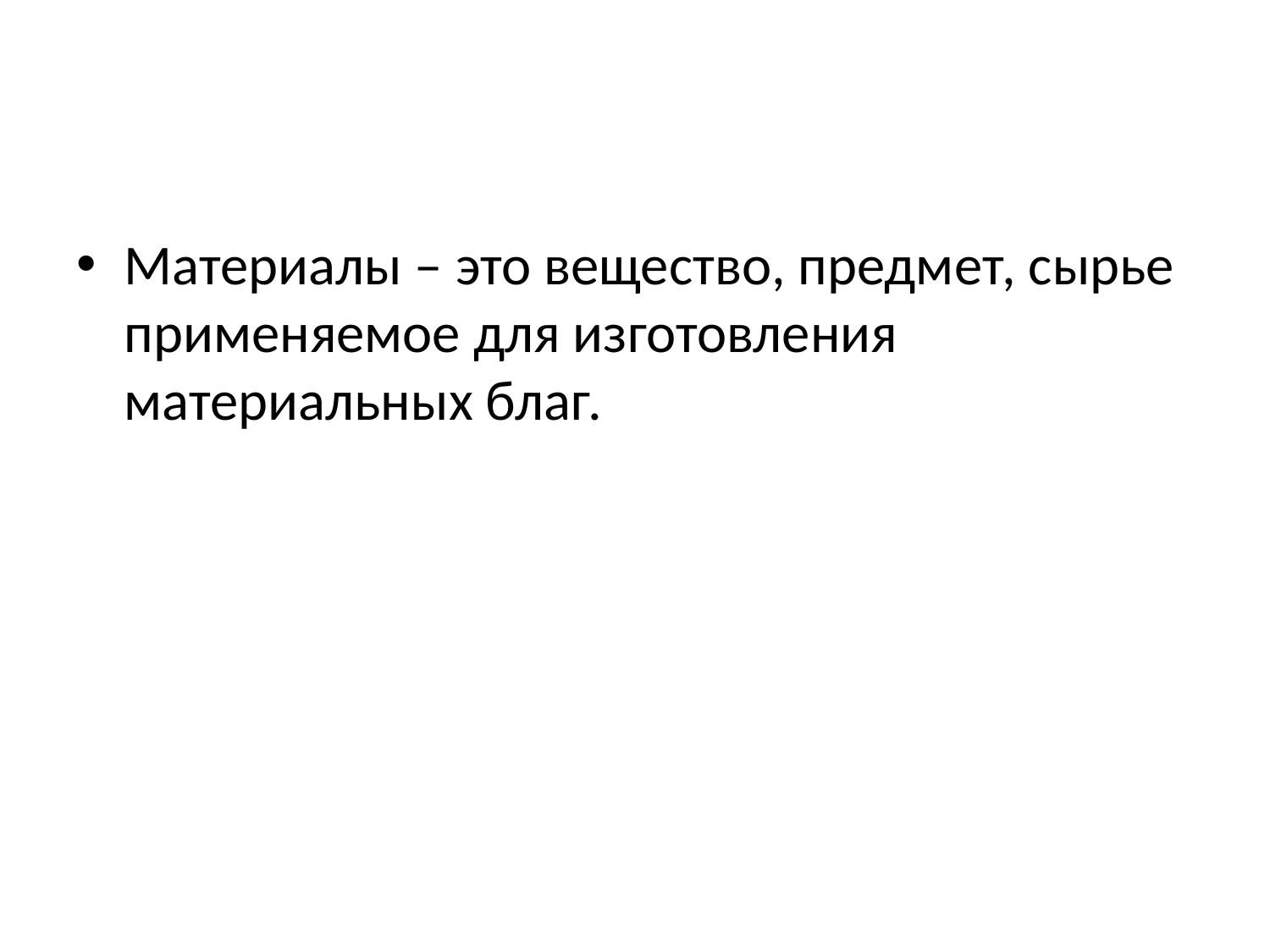

#
Материалы – это вещество, предмет, сырье применяемое для изготовления материальных благ.